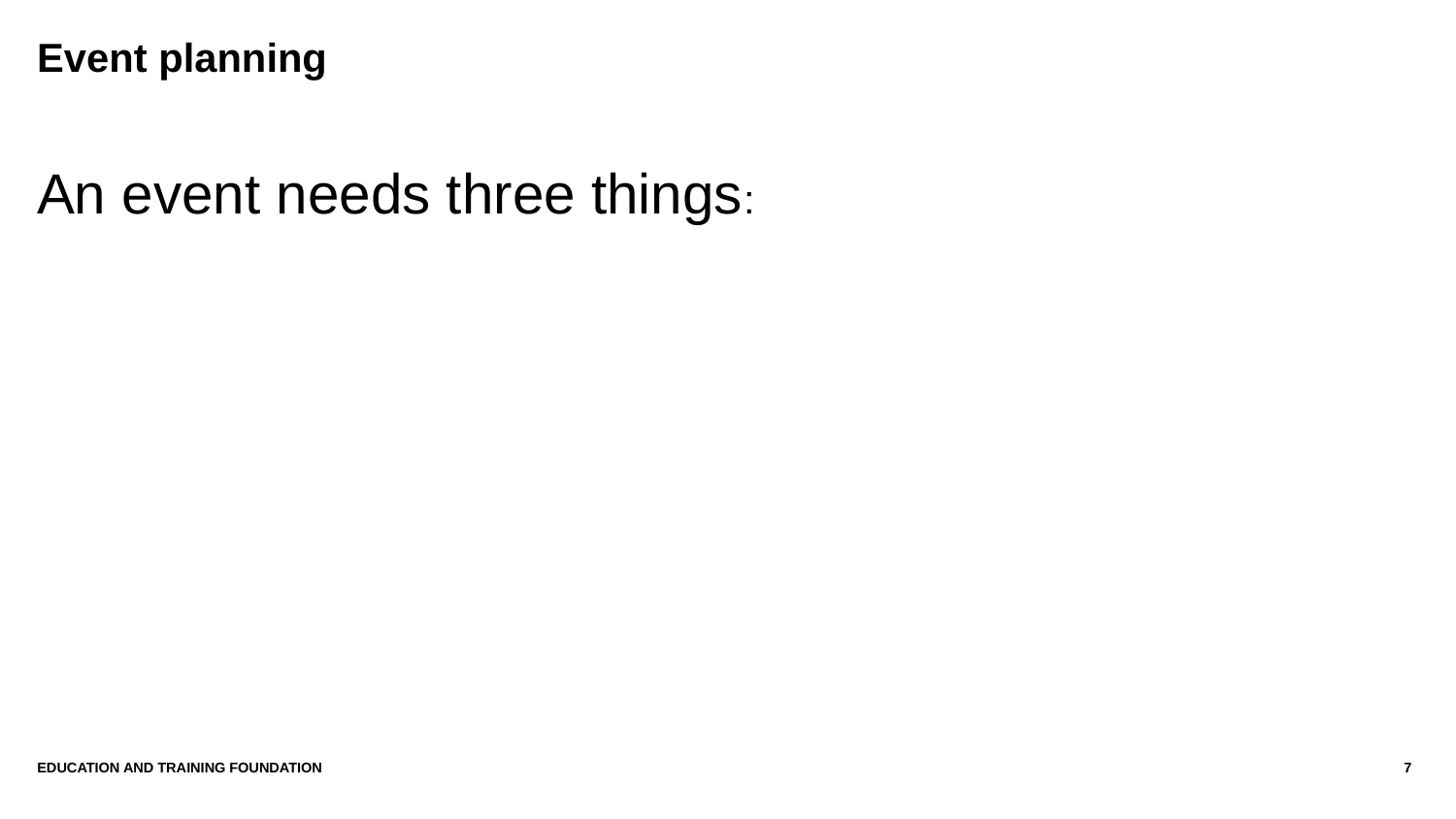

# Event planning
An event needs three things:

Education and Training Foundation
7